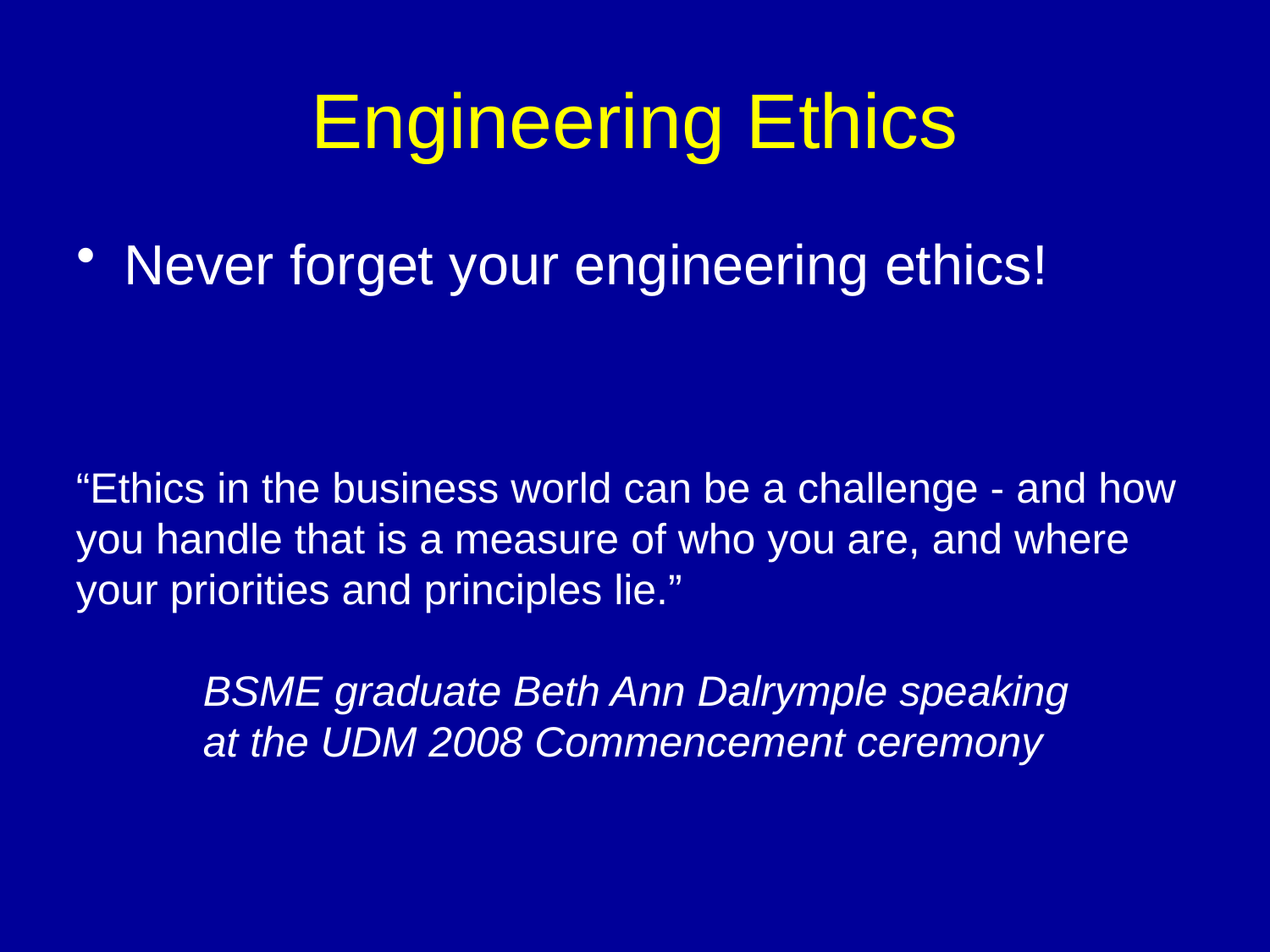

# Engineering Ethics
Never forget your engineering ethics!
“Ethics in the business world can be a challenge - and how you handle that is a measure of who you are, and where your priorities and principles lie.”

	BSME graduate Beth Ann Dalrymple speaking 		at the UDM 2008 Commencement ceremony